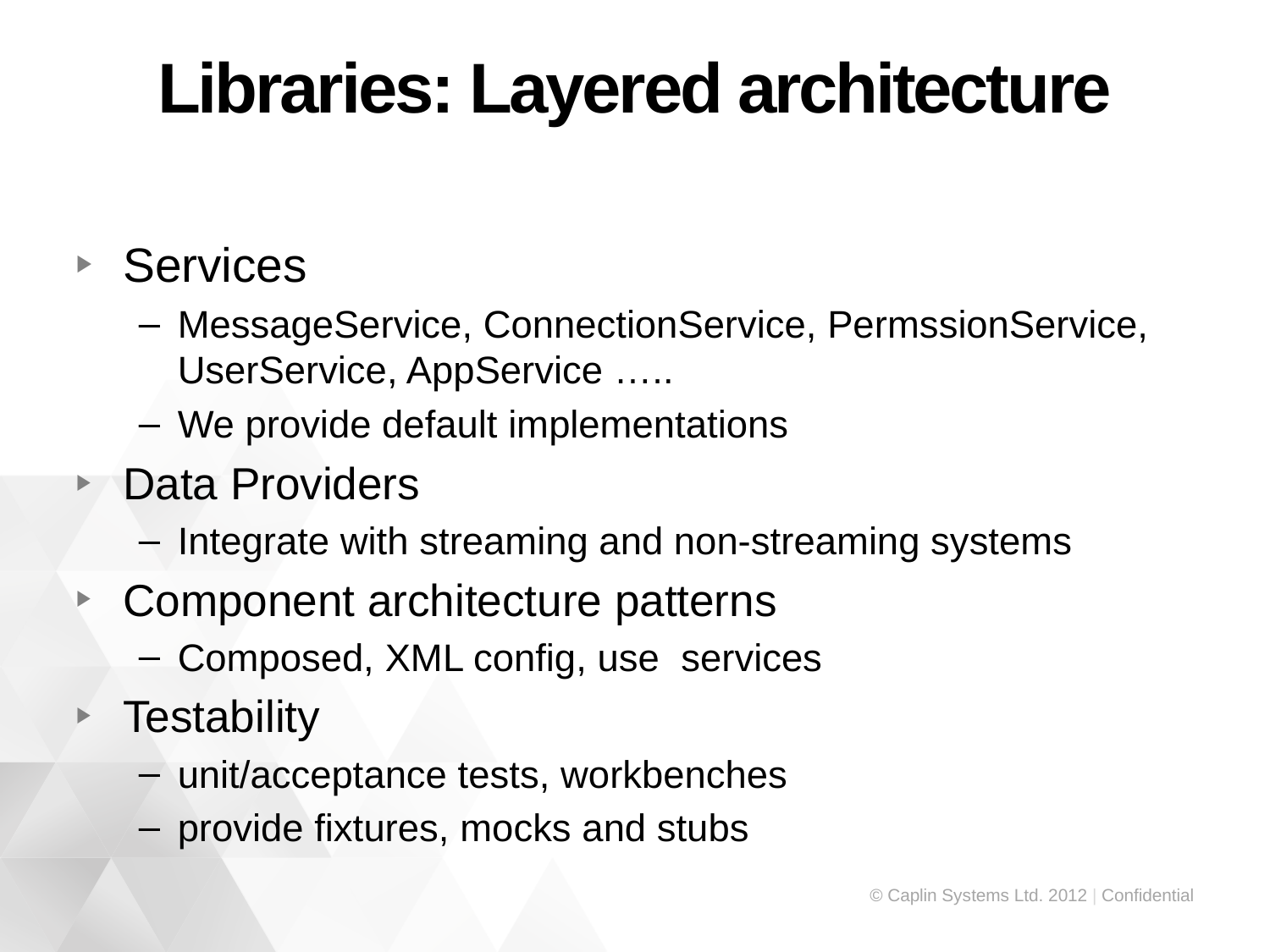

# Libraries: Layered architecture
Services
MessageService, ConnectionService, PermssionService, UserService, AppService …..
We provide default implementations
Data Providers
Integrate with streaming and non-streaming systems
Component architecture patterns
Composed, XML config, use  services
Testability
unit/acceptance tests, workbenches
provide fixtures, mocks and stubs